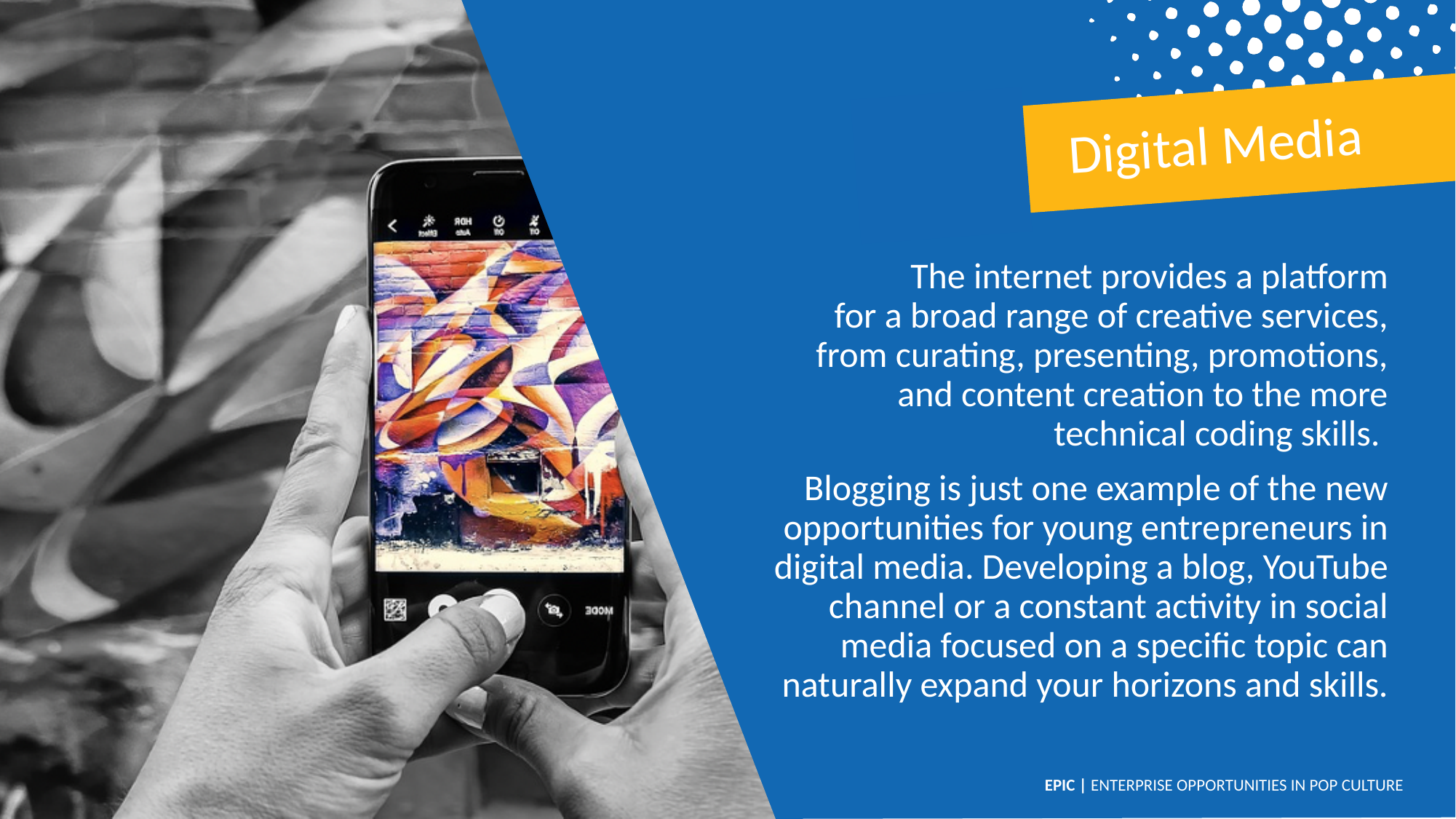

Digital Media
The internet provides a platform
for a broad range of creative services, from curating, presenting, promotions, and content creation to the more technical coding skills.
Blogging is just one example of the new opportunities for young entrepreneurs in digital media. Developing a blog, YouTube channel or a constant activity in social media focused on a specific topic can naturally expand your horizons and skills.